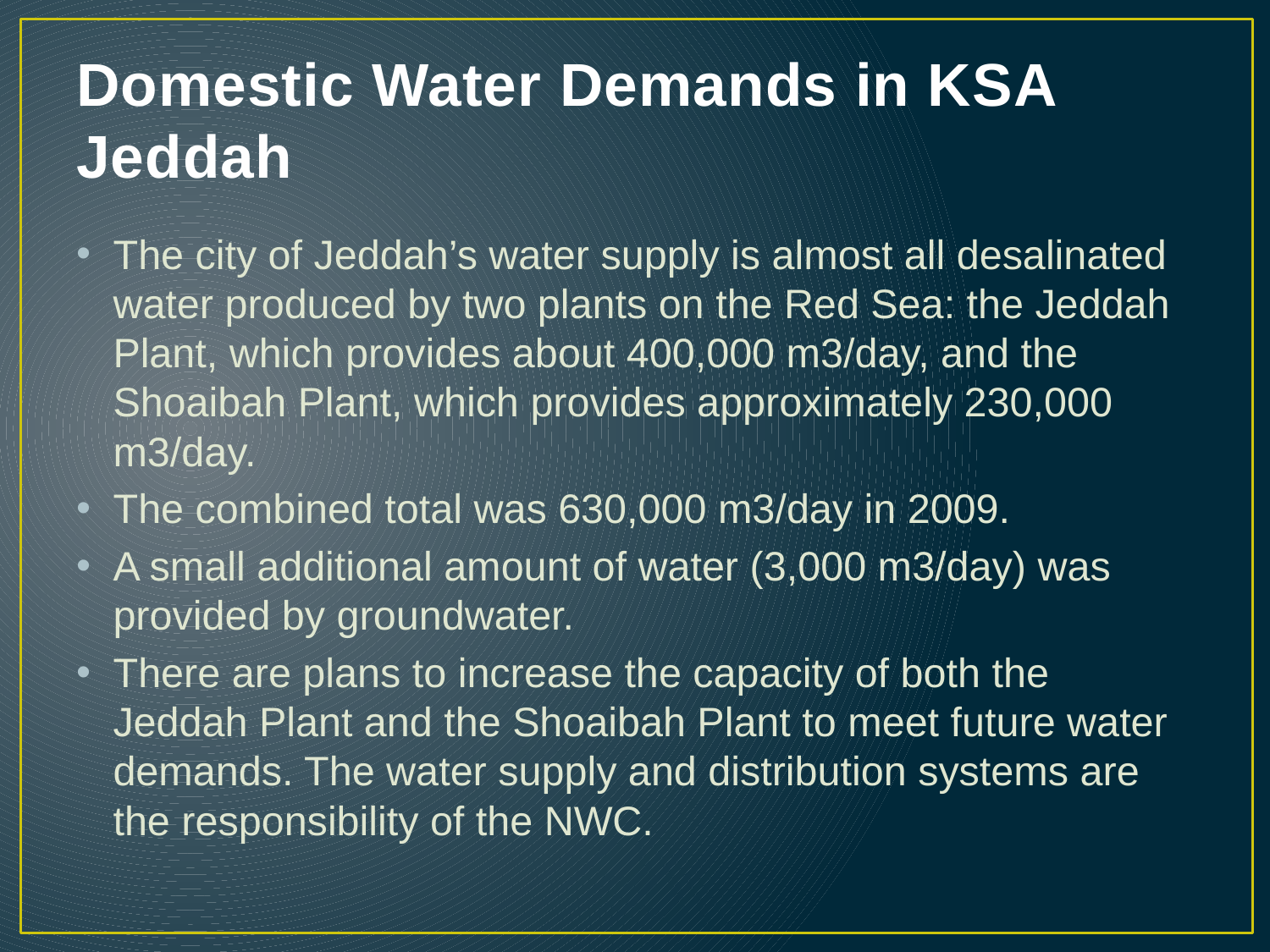

# Domestic Water Demands in KSA Jeddah
The city of Jeddah’s water supply is almost all desalinated water produced by two plants on the Red Sea: the Jeddah Plant, which provides about 400,000 m3/day, and the Shoaibah Plant, which provides approximately 230,000 m3/day.
The combined total was 630,000 m3/day in 2009.
A small additional amount of water (3,000 m3/day) was provided by groundwater.
There are plans to increase the capacity of both the Jeddah Plant and the Shoaibah Plant to meet future water demands. The water supply and distribution systems are the responsibility of the NWC.